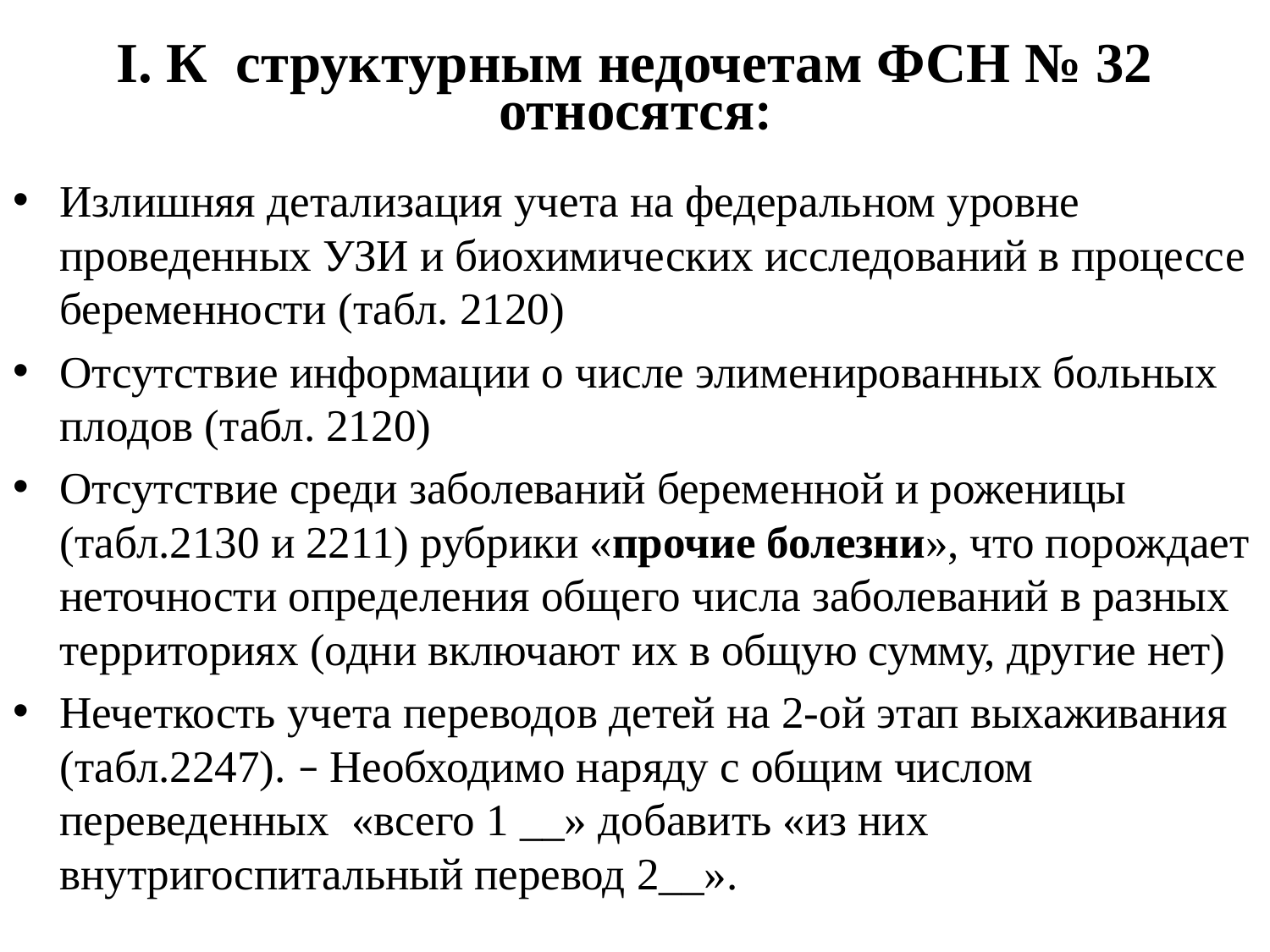

# I. К  структурным недочетам ФСН № 32 относятся:
Излишняя детализация учета на федеральном уровне проведенных УЗИ и биохимических исследований в процессе  беременности (табл. 2120)
Отсутствие информации о числе элименированных больных плодов (табл. 2120)
Отсутствие среди заболеваний беременной и роженицы (табл.2130 и 2211) рубрики «прочие болезни», что порождает неточности определения общего числа заболеваний в разных территориях (одни включают их в общую сумму, другие нет)
Нечеткость учета переводов детей на 2-ой этап выхаживания (табл.2247). – Необходимо наряду с общим числом переведенных  «всего 1 __» добавить «из них внутригоспитальный перевод 2__».